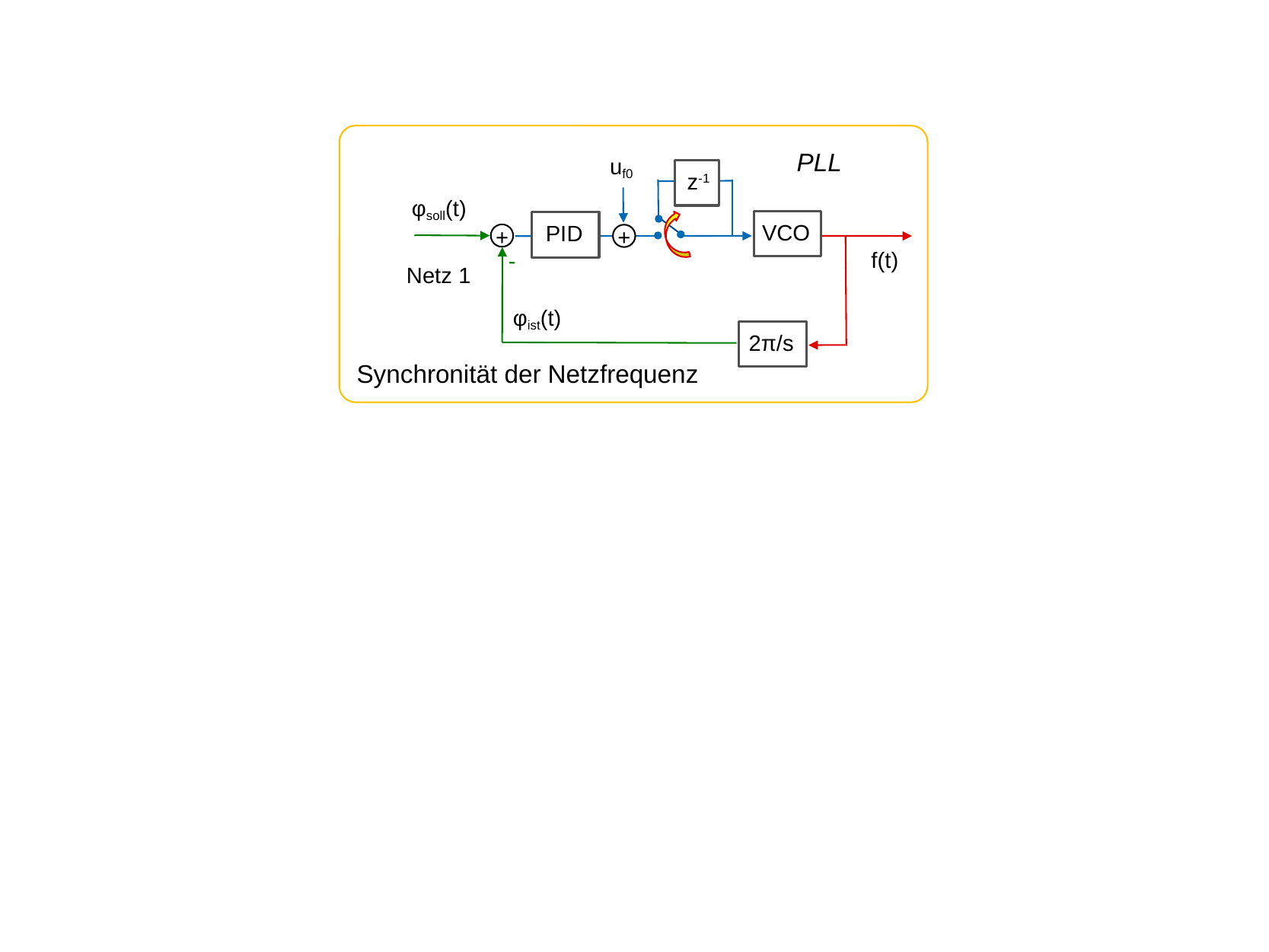

PLL
uf0

z-1

φsoll(t)

VCO

PID

+

+

f(t)
-

Netz 1
φist(t)

2π/s

Synchronität der Netzfrequenz